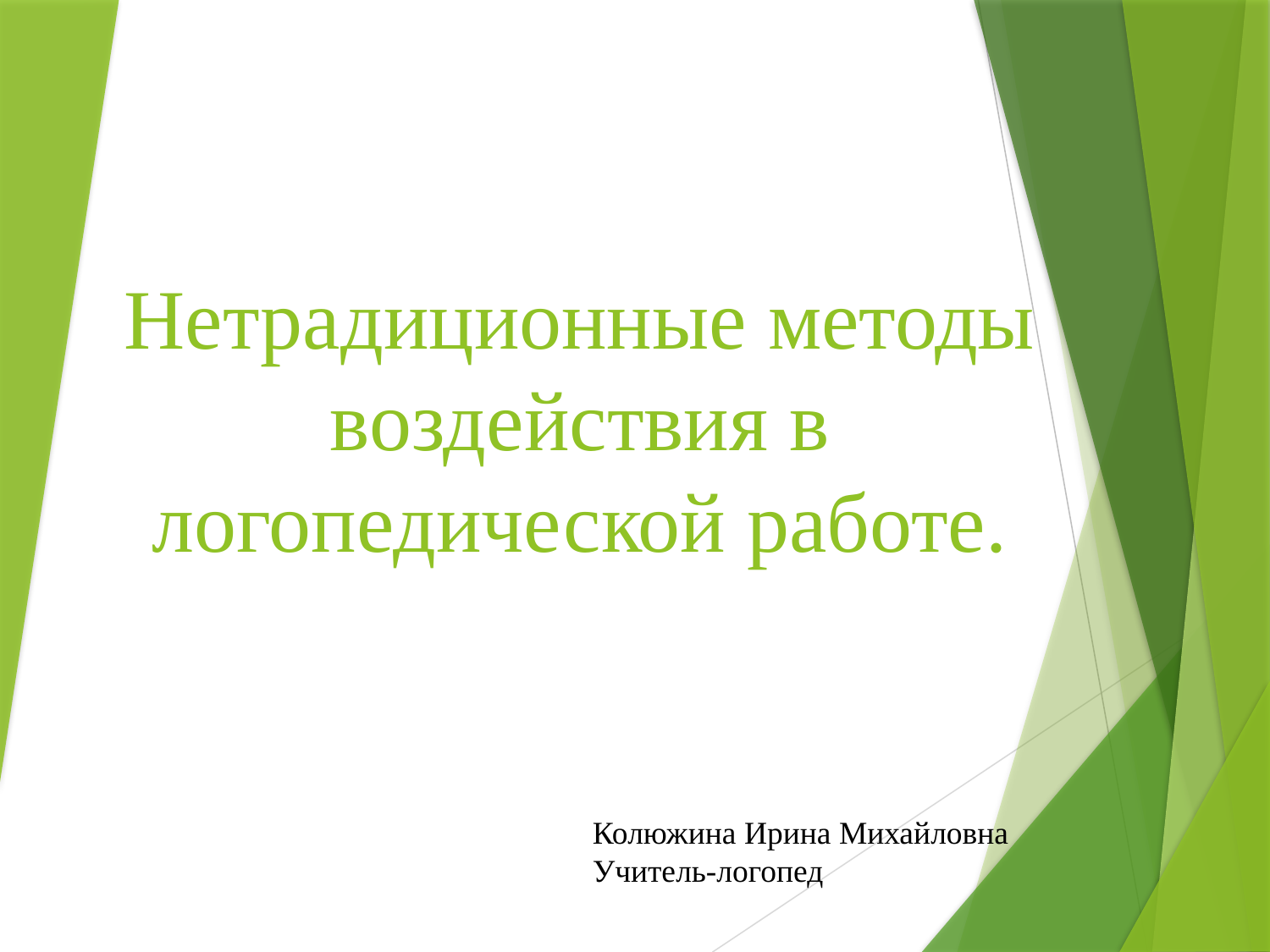

# Нетрадиционные методы воздействия в логопедической работе.
Колюжина Ирина Михайловна
Учитель-логопед